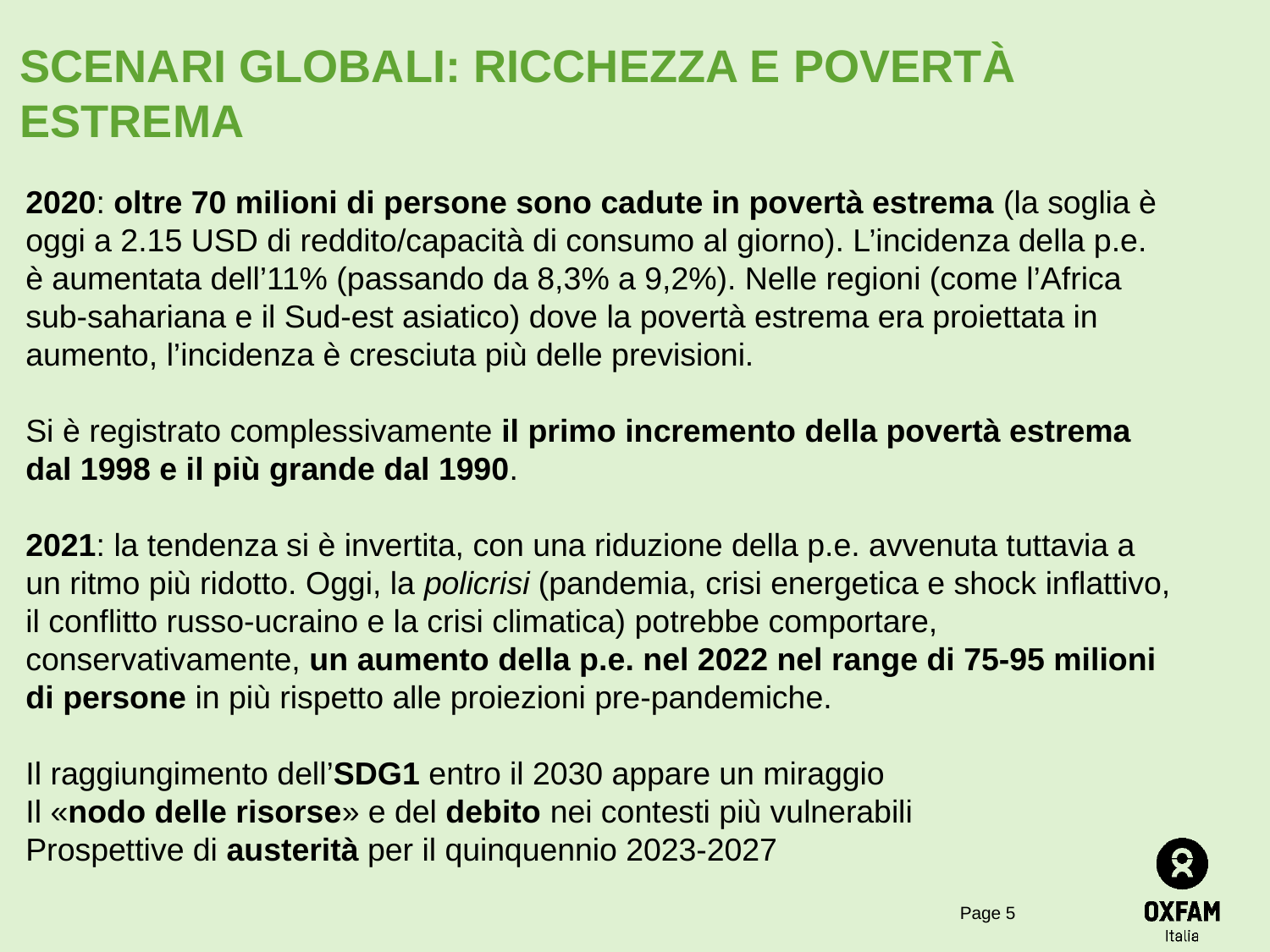

# SCENARI GLOBALI: RICCHEZZA E POVERTÀ ESTREMA
2020: oltre 70 milioni di persone sono cadute in povertà estrema (la soglia è oggi a 2.15 USD di reddito/capacità di consumo al giorno). L’incidenza della p.e. è aumentata dell’11% (passando da 8,3% a 9,2%). Nelle regioni (come l’Africa sub-sahariana e il Sud-est asiatico) dove la povertà estrema era proiettata in aumento, l’incidenza è cresciuta più delle previsioni.
Si è registrato complessivamente il primo incremento della povertà estrema dal 1998 e il più grande dal 1990.
2021: la tendenza si è invertita, con una riduzione della p.e. avvenuta tuttavia a un ritmo più ridotto. Oggi, la policrisi (pandemia, crisi energetica e shock inflattivo, il conflitto russo-ucraino e la crisi climatica) potrebbe comportare, conservativamente, un aumento della p.e. nel 2022 nel range di 75-95 milioni di persone in più rispetto alle proiezioni pre-pandemiche.
Il raggiungimento dell’SDG1 entro il 2030 appare un miraggio
Il «nodo delle risorse» e del debito nei contesti più vulnerabili
Prospettive di austerità per il quinquennio 2023-2027